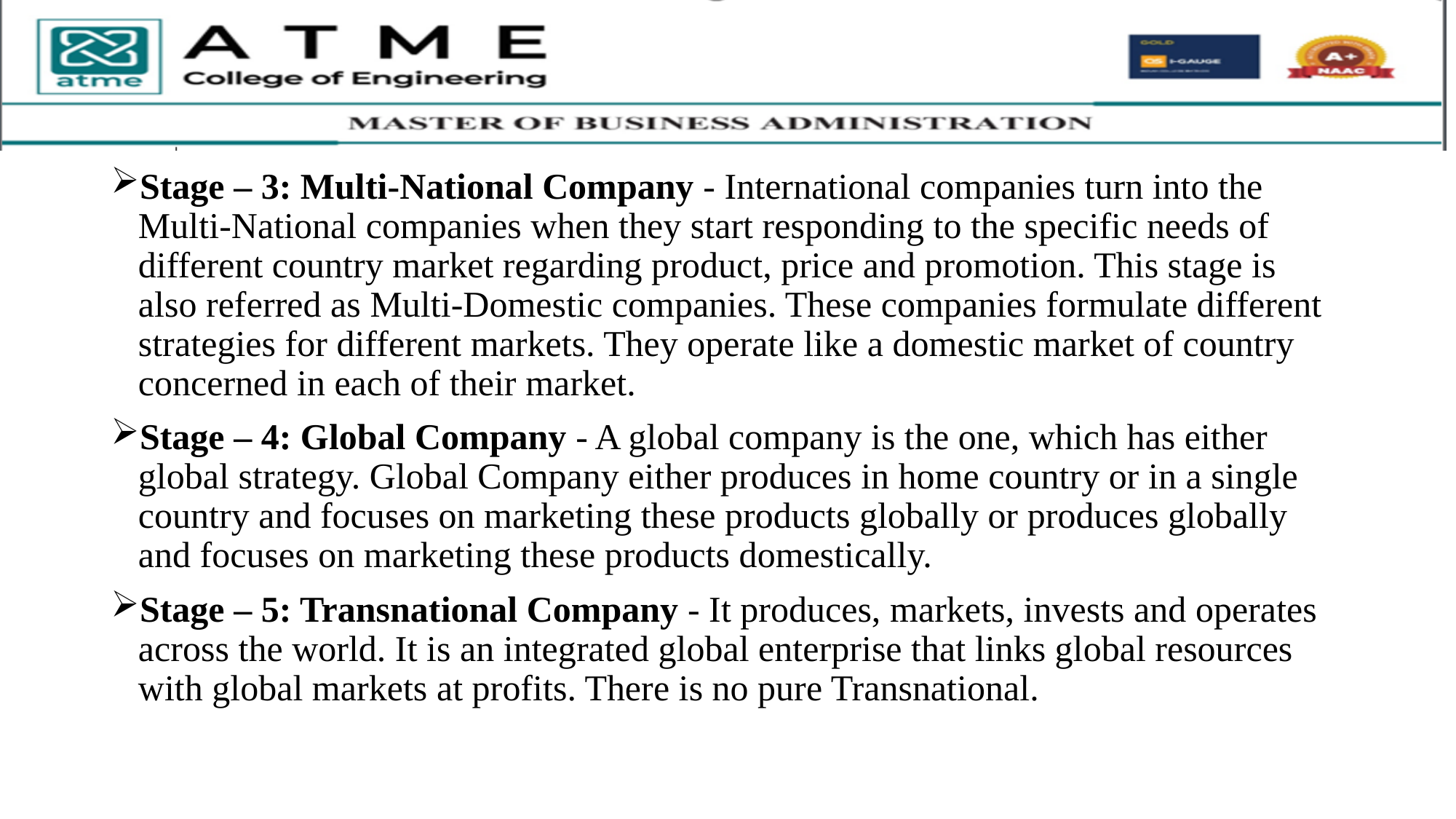

Stage – 3: Multi-National Company - International companies turn into the Multi-National companies when they start responding to the specific needs of different country market regarding product, price and promotion. This stage is also referred as Multi-Domestic companies. These companies formulate different strategies for different markets. They operate like a domestic market of country concerned in each of their market.
Stage – 4: Global Company - A global company is the one, which has either global strategy. Global Company either produces in home country or in a single country and focuses on marketing these products globally or produces globally and focuses on marketing these products domestically.
Stage – 5: Transnational Company - It produces, markets, invests and operates across the world. It is an integrated global enterprise that links global resources with global markets at profits. There is no pure Transnational.